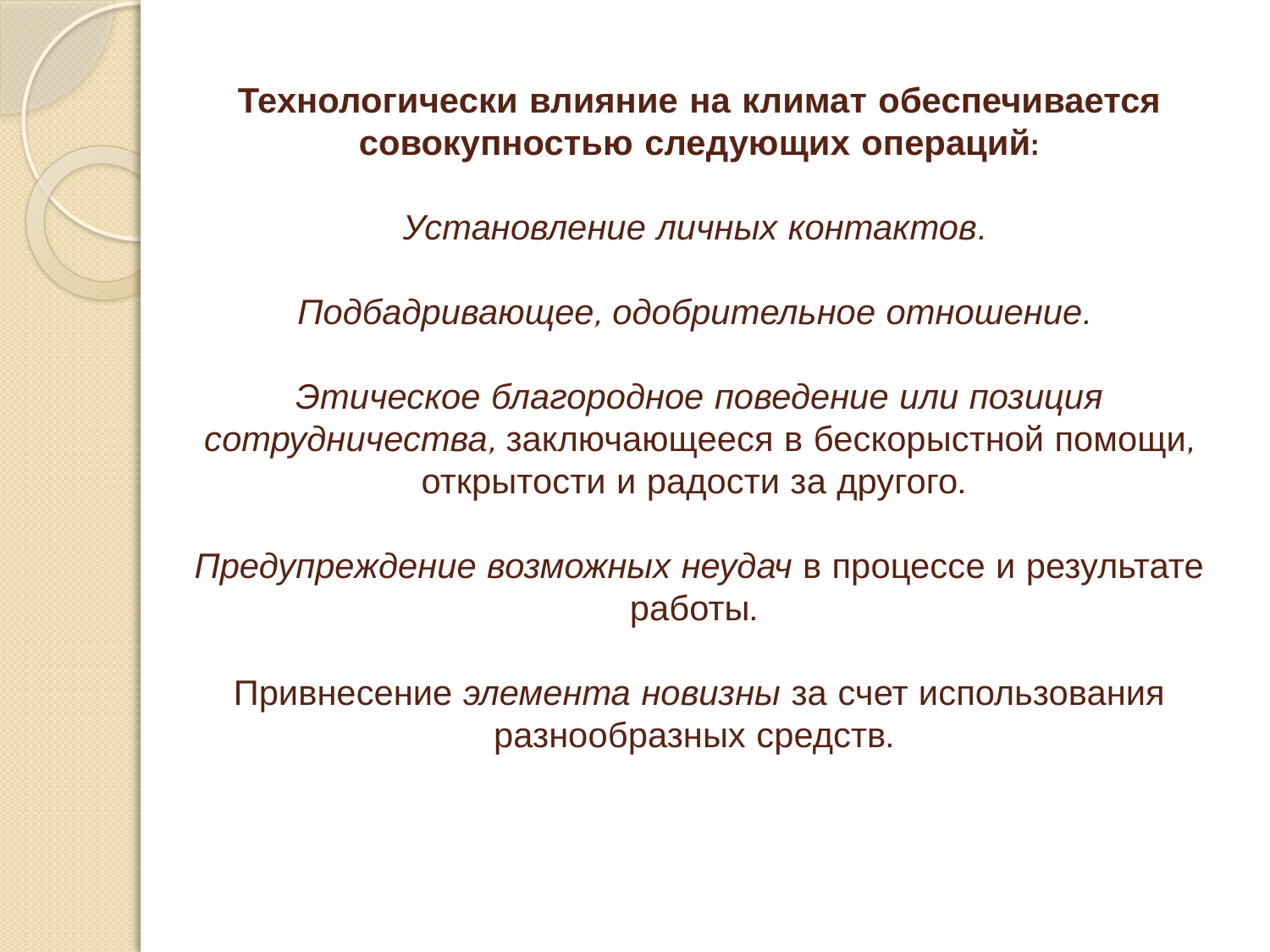

# Технологически влияние на климат обеспечивается совокупностью следующих операций: Установление личных контактов.  Подбадривающее, одобрительное отношение. Этическое благородное поведение или позиция сотрудничества, заключающееся в бескорыстной помощи, открытости и радости за другого. Предупреждение возможных неудач в процессе и результате работы. Привнесение элемента новизны за счет использования разнообразных средств.